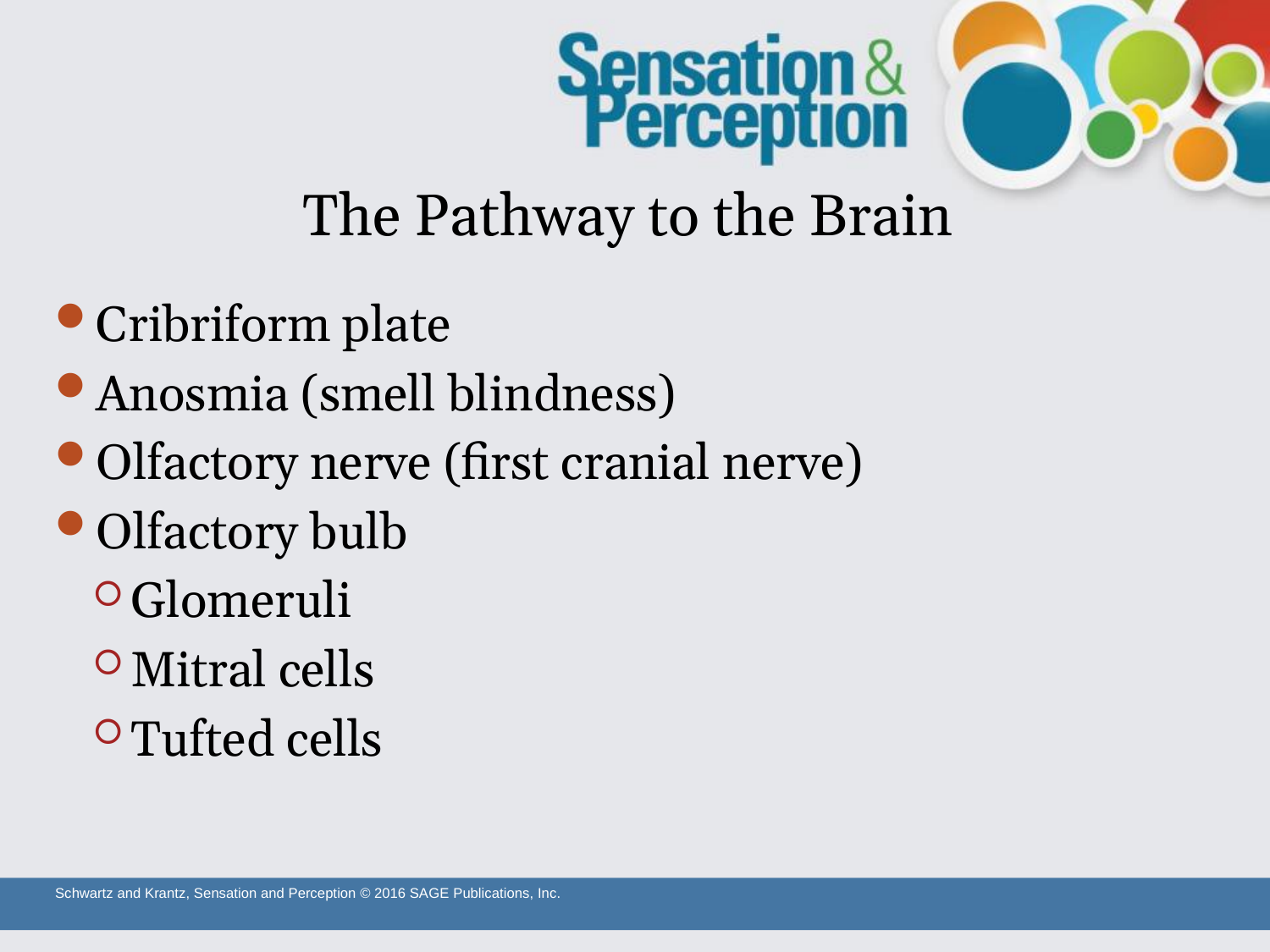

# The Pathway to the Brain
Cribriform plate
Anosmia (smell blindness)
Olfactory nerve (first cranial nerve)
Olfactory bulb
Glomeruli
Mitral cells
Tufted cells
Schwartz and Krantz, Sensation and Perception © 2016 SAGE Publications, Inc.